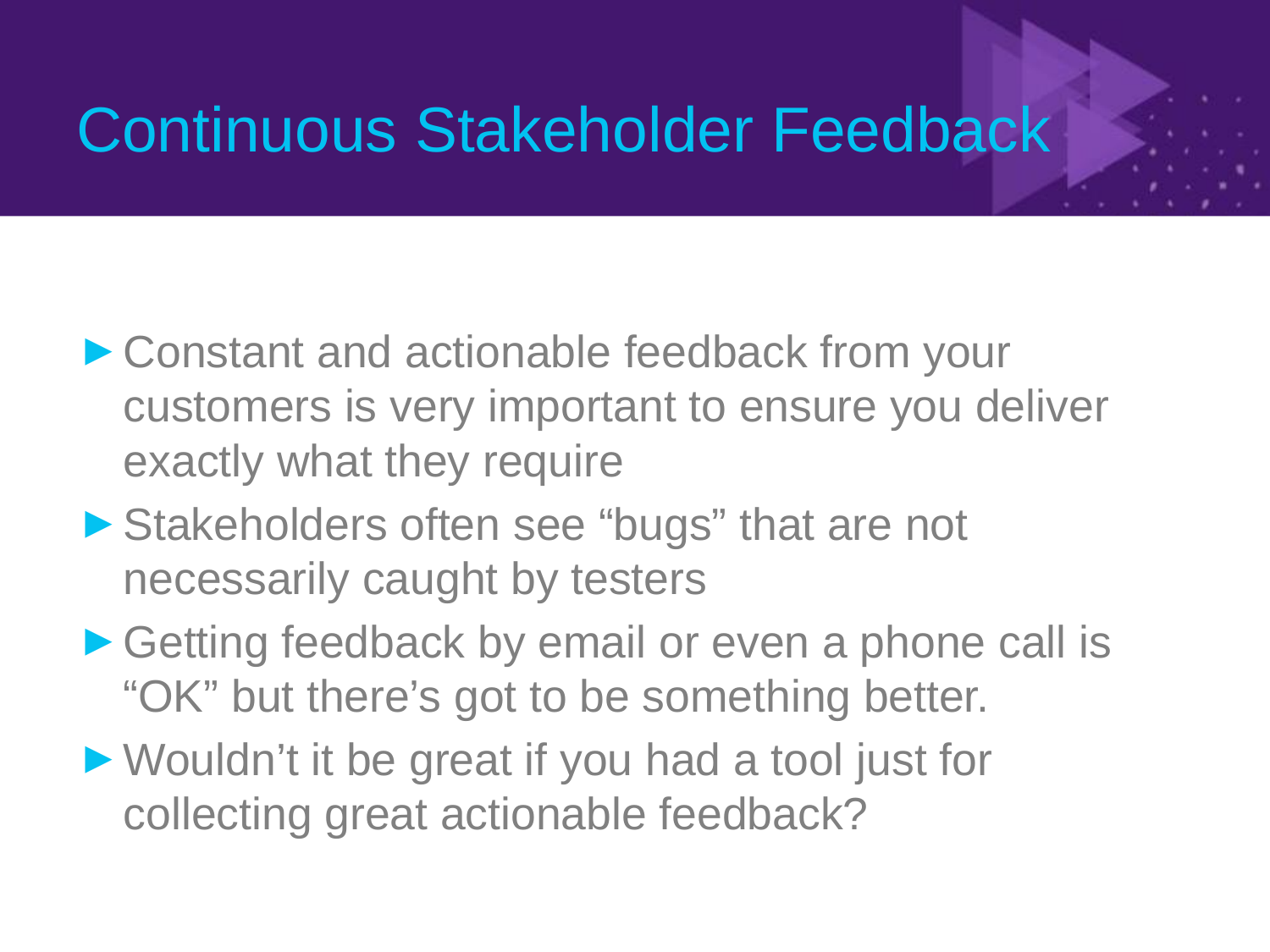

# Continuous Stakeholder Feedback
Constant and actionable feedback from your customers is very important to ensure you deliver exactly what they require
Stakeholders often see “bugs” that are not necessarily caught by testers
Getting feedback by email or even a phone call is “OK” but there’s got to be something better.
Wouldn’t it be great if you had a tool just for collecting great actionable feedback?